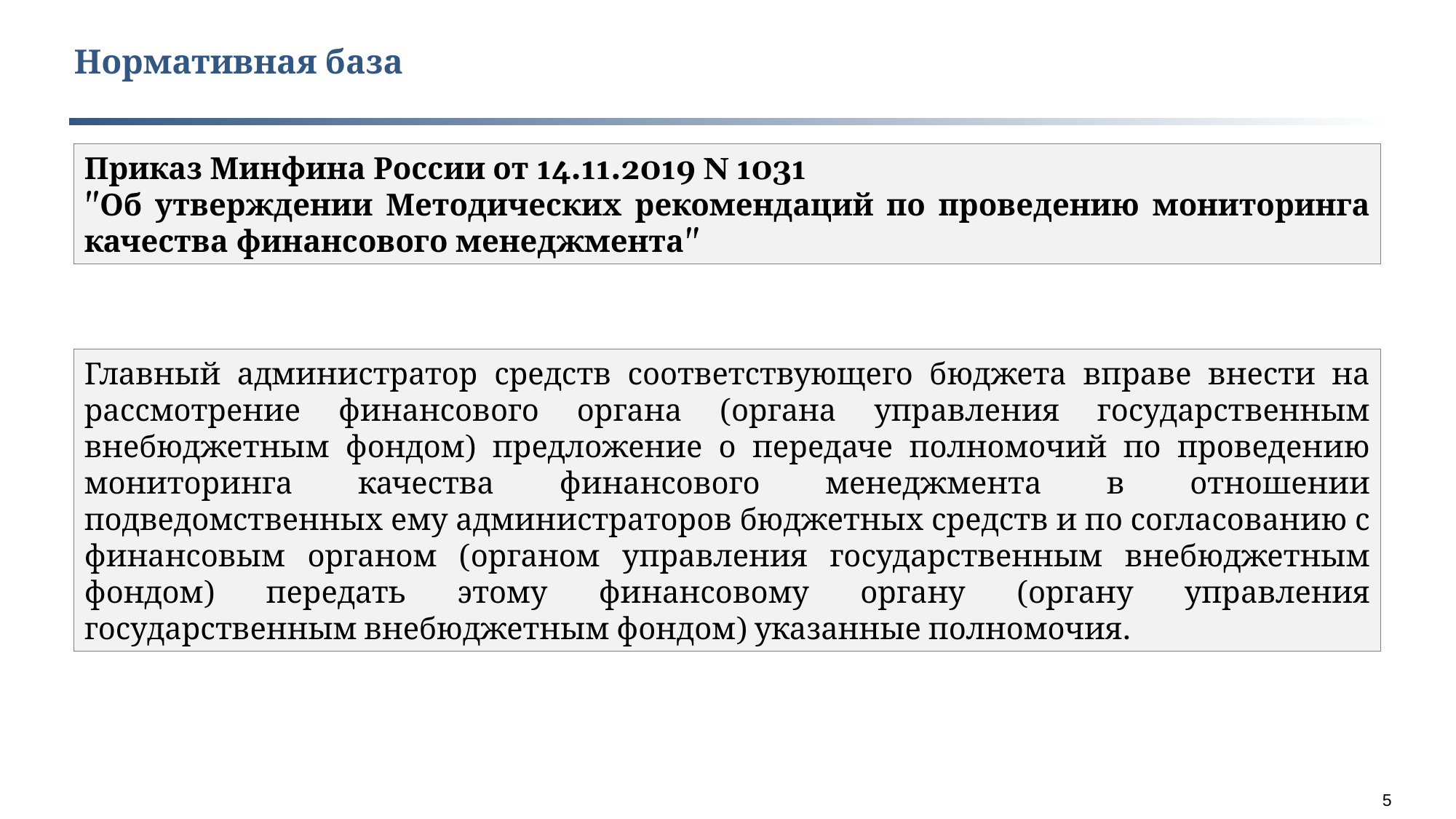

Нормативная база
Приказ Минфина России от 14.11.2019 N 1031
"Об утверждении Методических рекомендаций по проведению мониторинга качества финансового менеджмента"
Главный администратор средств соответствующего бюджета вправе внести на рассмотрение финансового органа (органа управления государственным внебюджетным фондом) предложение о передаче полномочий по проведению мониторинга качества финансового менеджмента в отношении подведомственных ему администраторов бюджетных средств и по согласованию с финансовым органом (органом управления государственным внебюджетным фондом) передать этому финансовому органу (органу управления государственным внебюджетным фондом) указанные полномочия.